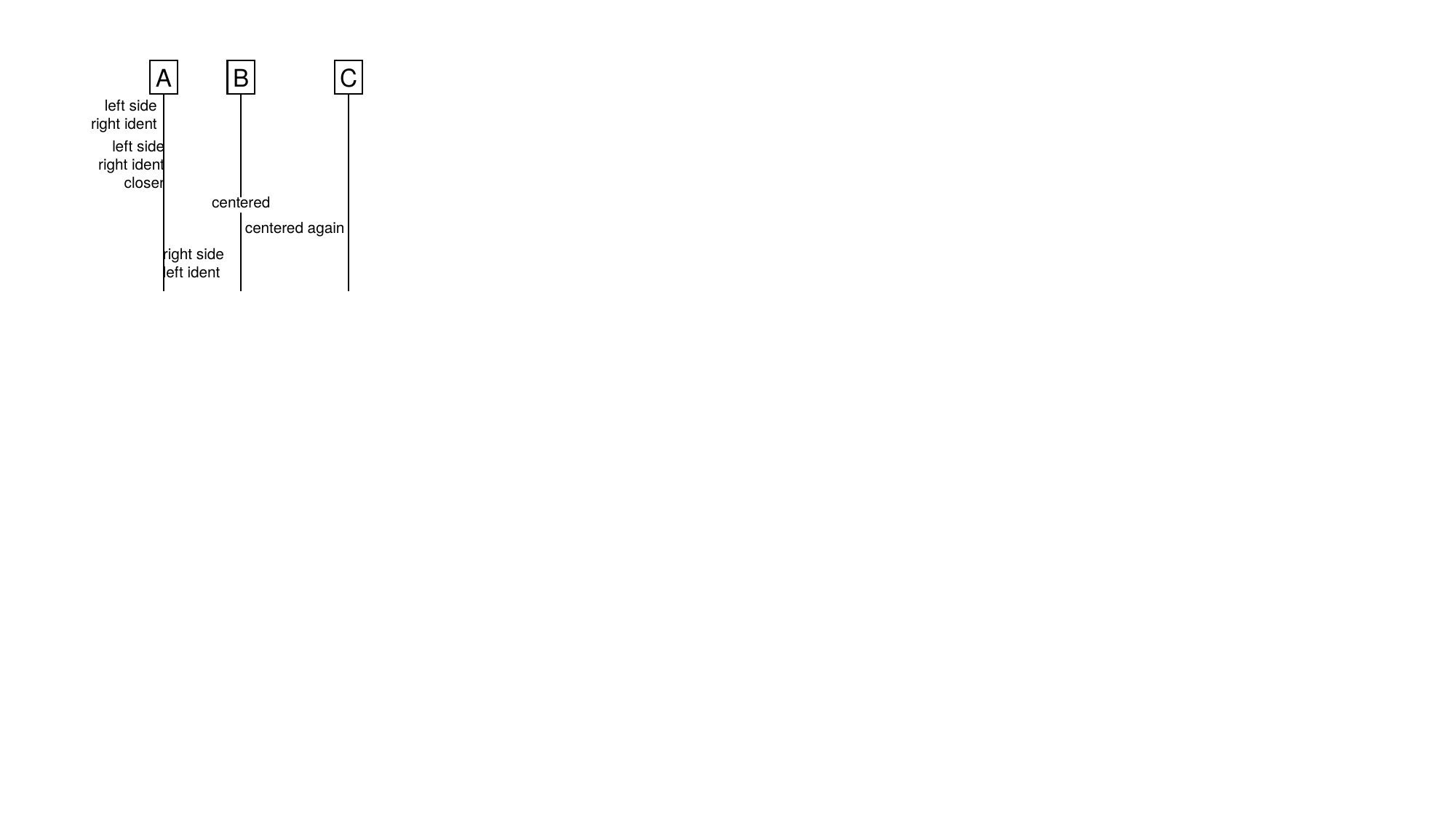

A
B
C
left side
right ident
left side
right ident
closer
centered
centered again
right side
left ident